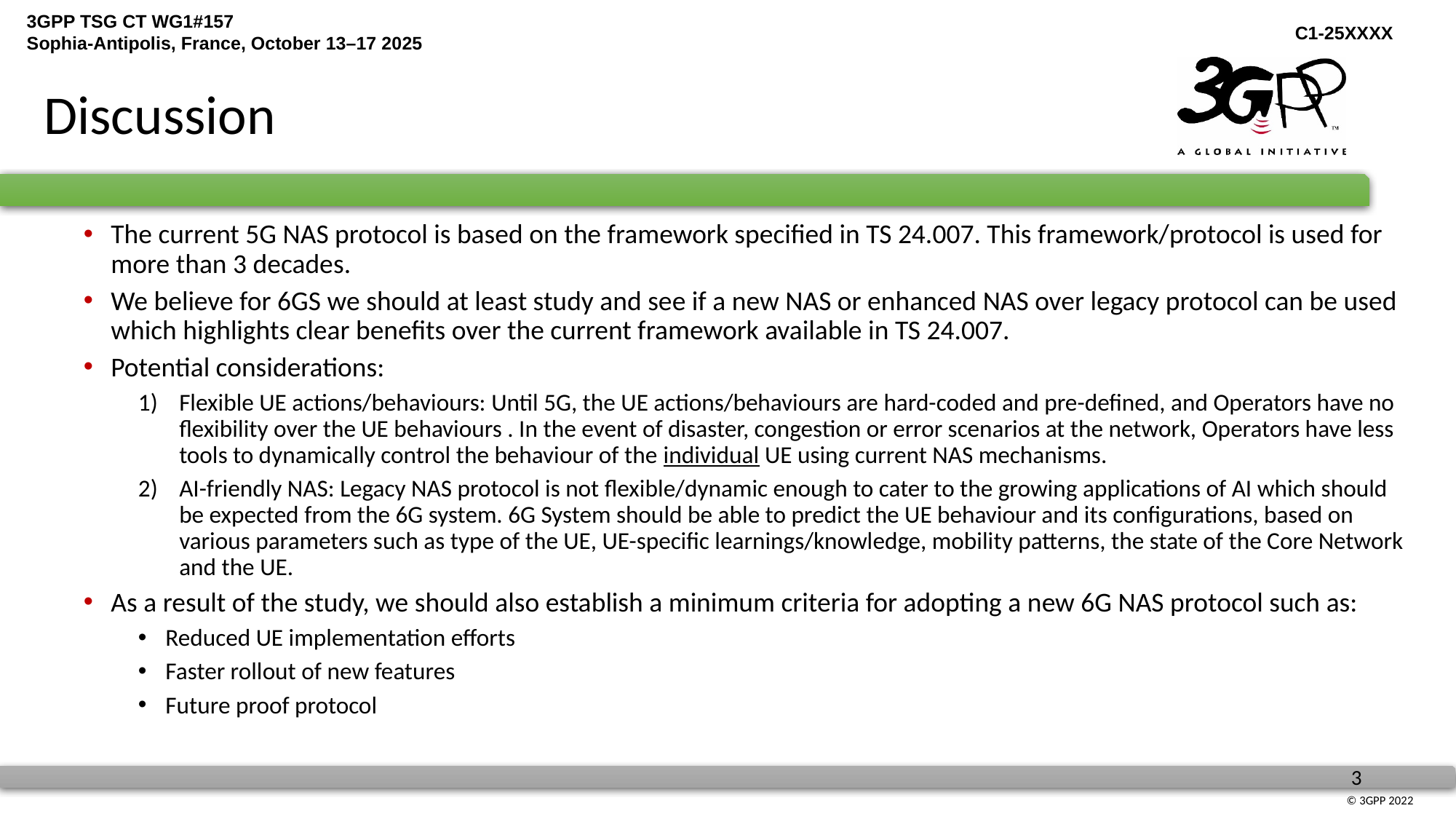

# Discussion
The current 5G NAS protocol is based on the framework specified in TS 24.007. This framework/protocol is used for more than 3 decades.
We believe for 6GS we should at least study and see if a new NAS or enhanced NAS over legacy protocol can be used which highlights clear benefits over the current framework available in TS 24.007.
Potential considerations:
Flexible UE actions/behaviours: Until 5G, the UE actions/behaviours are hard-coded and pre-defined, and Operators have no flexibility over the UE behaviours . In the event of disaster, congestion or error scenarios at the network, Operators have less tools to dynamically control the behaviour of the individual UE using current NAS mechanisms.
AI-friendly NAS: Legacy NAS protocol is not flexible/dynamic enough to cater to the growing applications of AI which should be expected from the 6G system. 6G System should be able to predict the UE behaviour and its configurations, based on various parameters such as type of the UE, UE-specific learnings/knowledge, mobility patterns, the state of the Core Network and the UE.
As a result of the study, we should also establish a minimum criteria for adopting a new 6G NAS protocol such as:
Reduced UE implementation efforts
Faster rollout of new features
Future proof protocol